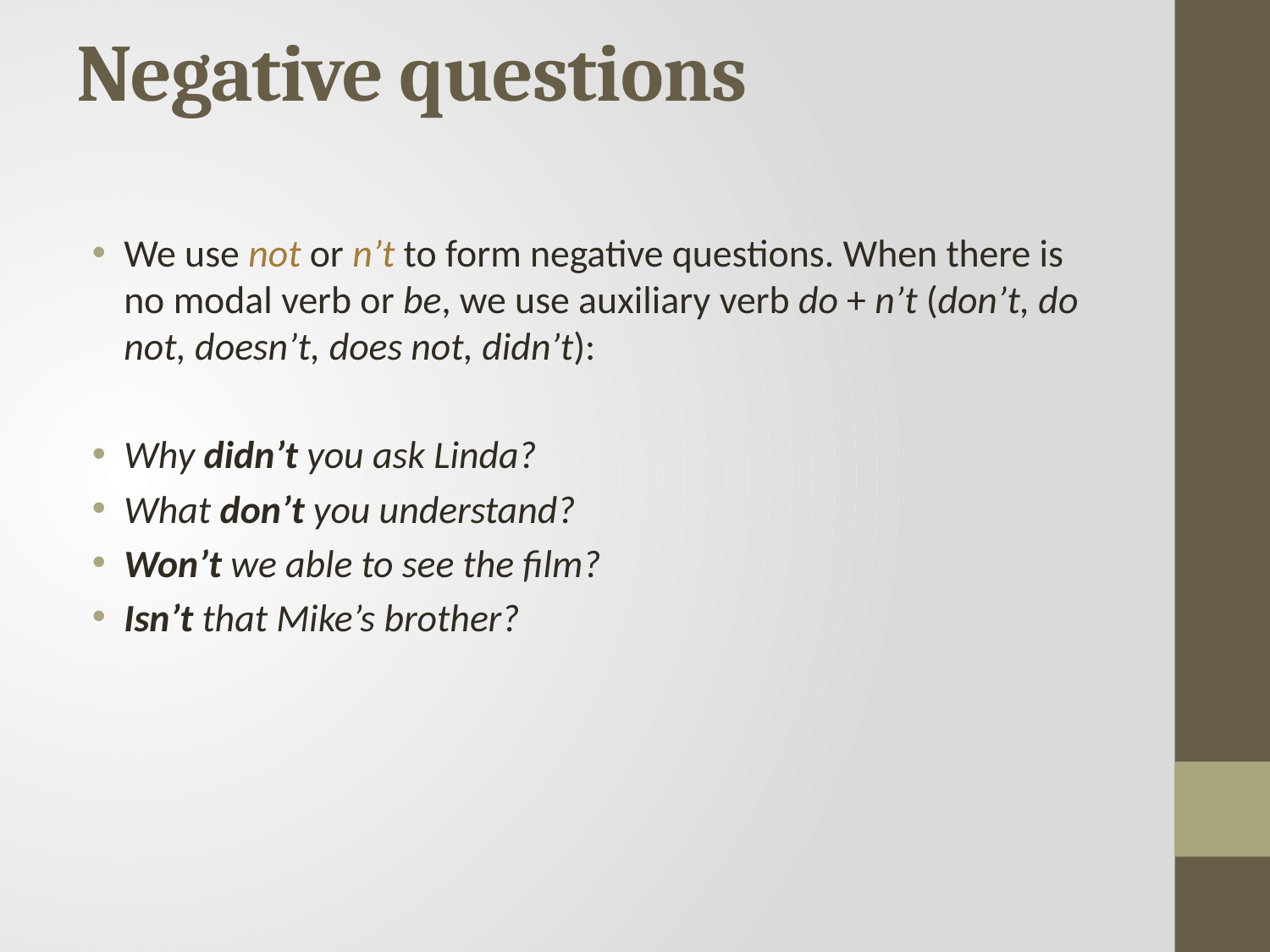

# Negative questions
We use not or n’t to form negative questions. When there is no modal verb or be, we use auxiliary verb do + n’t (don’t, do not, doesn’t, does not, didn’t):

Why didn’t you ask Linda?
What don’t you understand?
Won’t we able to see the film?
Isn’t that Mike’s brother?